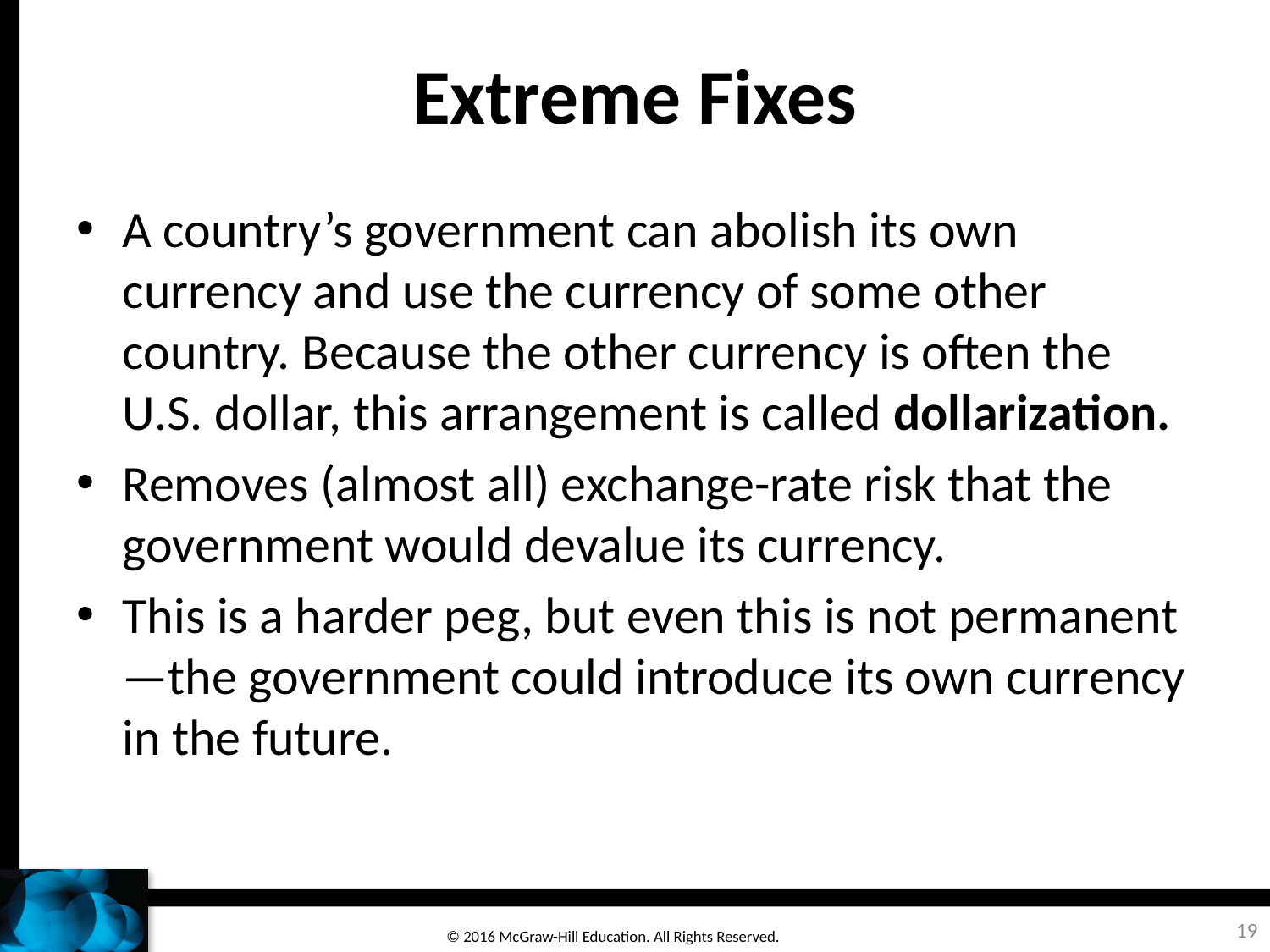

# Extreme Fixes
A country’s government can abolish its own currency and use the currency of some other country. Because the other currency is often the U.S. dollar, this arrangement is called dollarization.
Removes (almost all) exchange-rate risk that the government would devalue its currency.
This is a harder peg, but even this is not permanent—the government could introduce its own currency in the future.
19
© 2016 McGraw-Hill Education. All Rights Reserved.